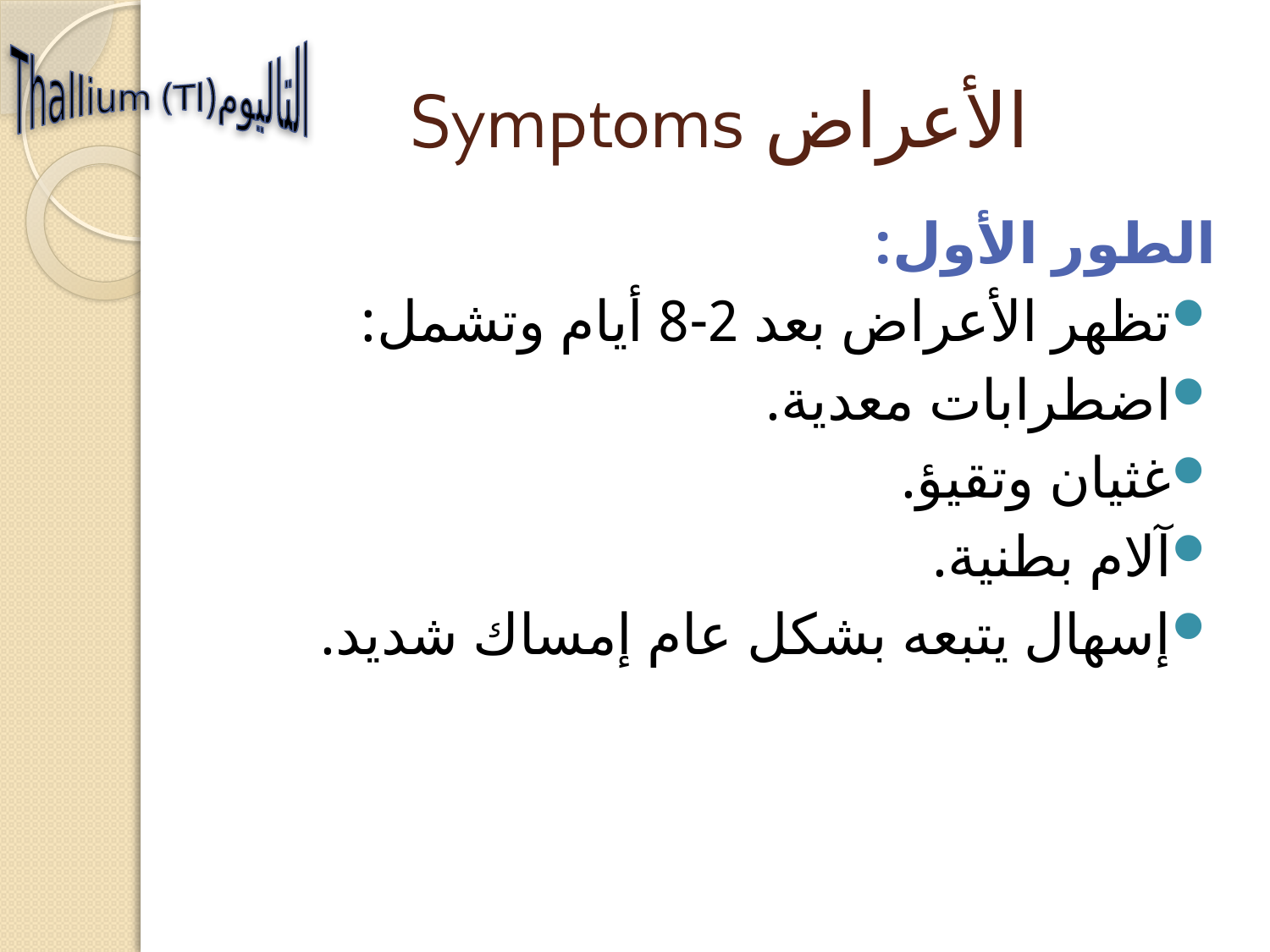

التاليوم
Thallium (Tl)
# الأعراض Symptoms
الطور الأول:
تظهر الأعراض بعد 2-8 أيام وتشمل:
اضطرابات معدية.
غثيان وتقيؤ.
آلام بطنية.
إسهال يتبعه بشكل عام إمساك شديد.